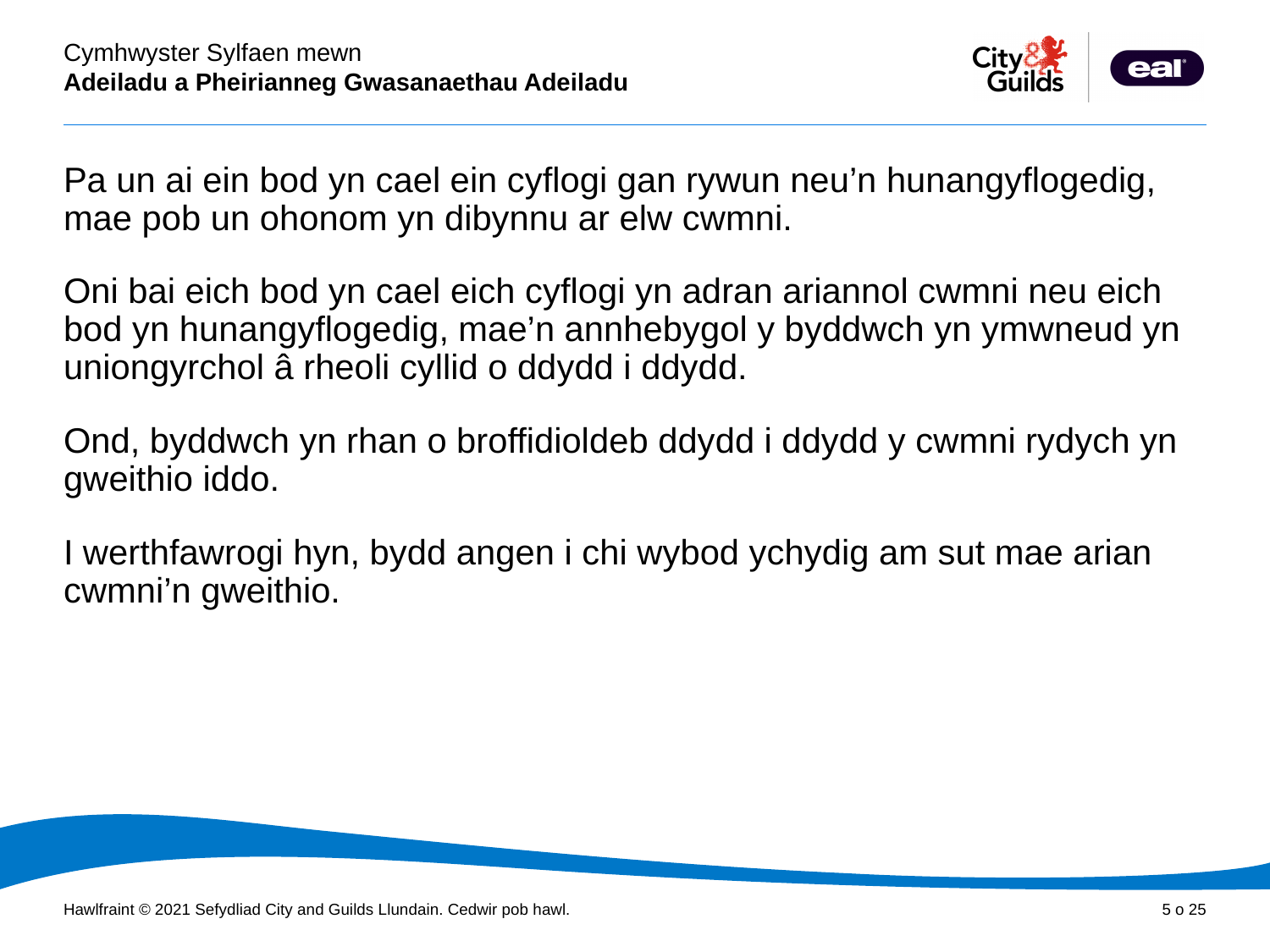

Pa un ai ein bod yn cael ein cyflogi gan rywun neu’n hunangyflogedig, mae pob un ohonom yn dibynnu ar elw cwmni.
Oni bai eich bod yn cael eich cyflogi yn adran ariannol cwmni neu eich bod yn hunangyflogedig, mae’n annhebygol y byddwch yn ymwneud yn uniongyrchol â rheoli cyllid o ddydd i ddydd.
Ond, byddwch yn rhan o broffidioldeb ddydd i ddydd y cwmni rydych yn gweithio iddo.
I werthfawrogi hyn, bydd angen i chi wybod ychydig am sut mae arian cwmni’n gweithio.